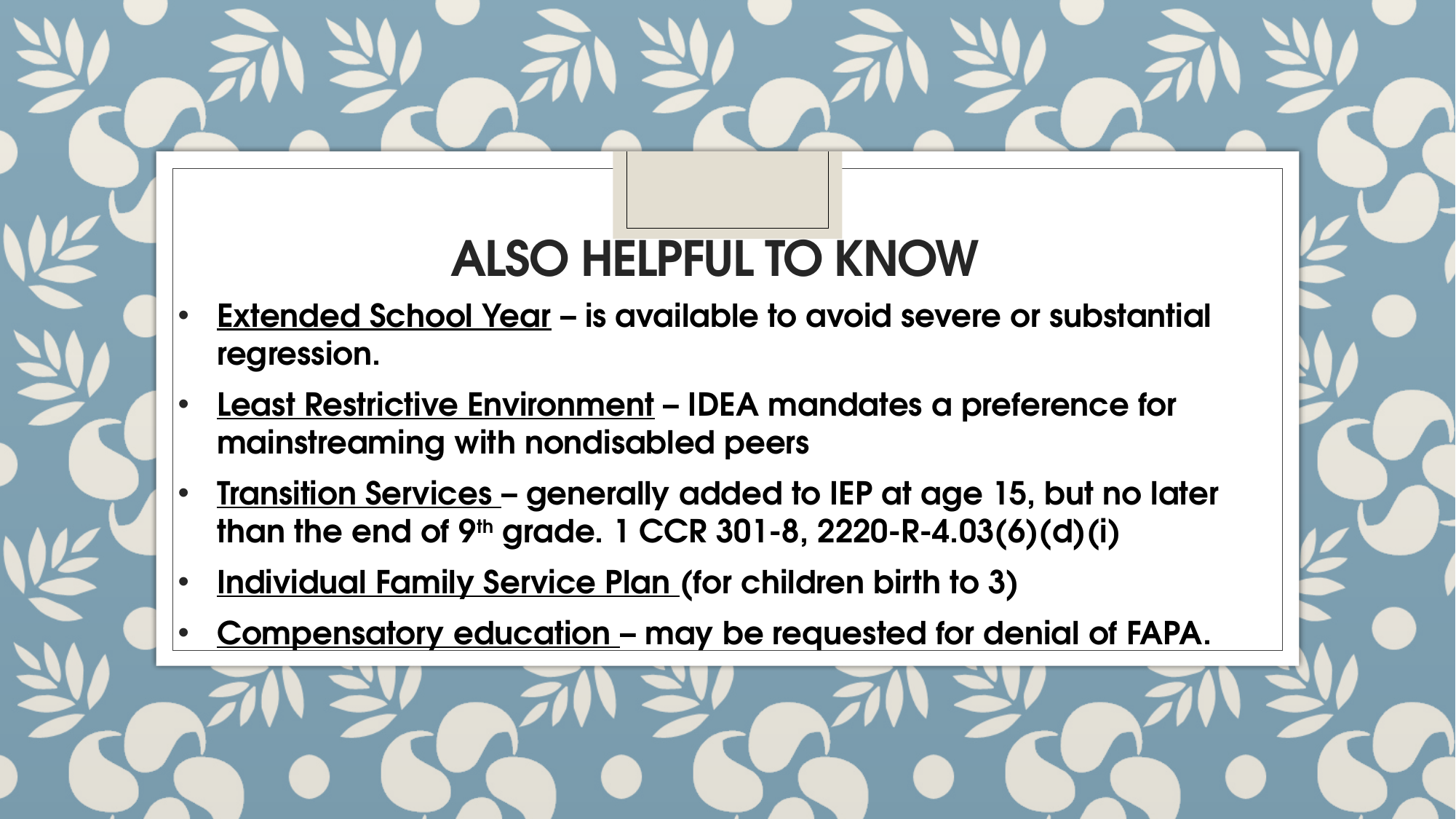

# Also helpful to know
Extended School Year – is available to avoid severe or substantial regression.
Least Restrictive Environment – IDEA mandates a preference for mainstreaming with nondisabled peers
Transition Services – generally added to IEP at age 15, but no later than the end of 9th grade. 1 CCR 301-8, 2220-R-4.03(6)(d)(i)
Individual Family Service Plan (for children birth to 3)
Compensatory education – may be requested for denial of FAPA.